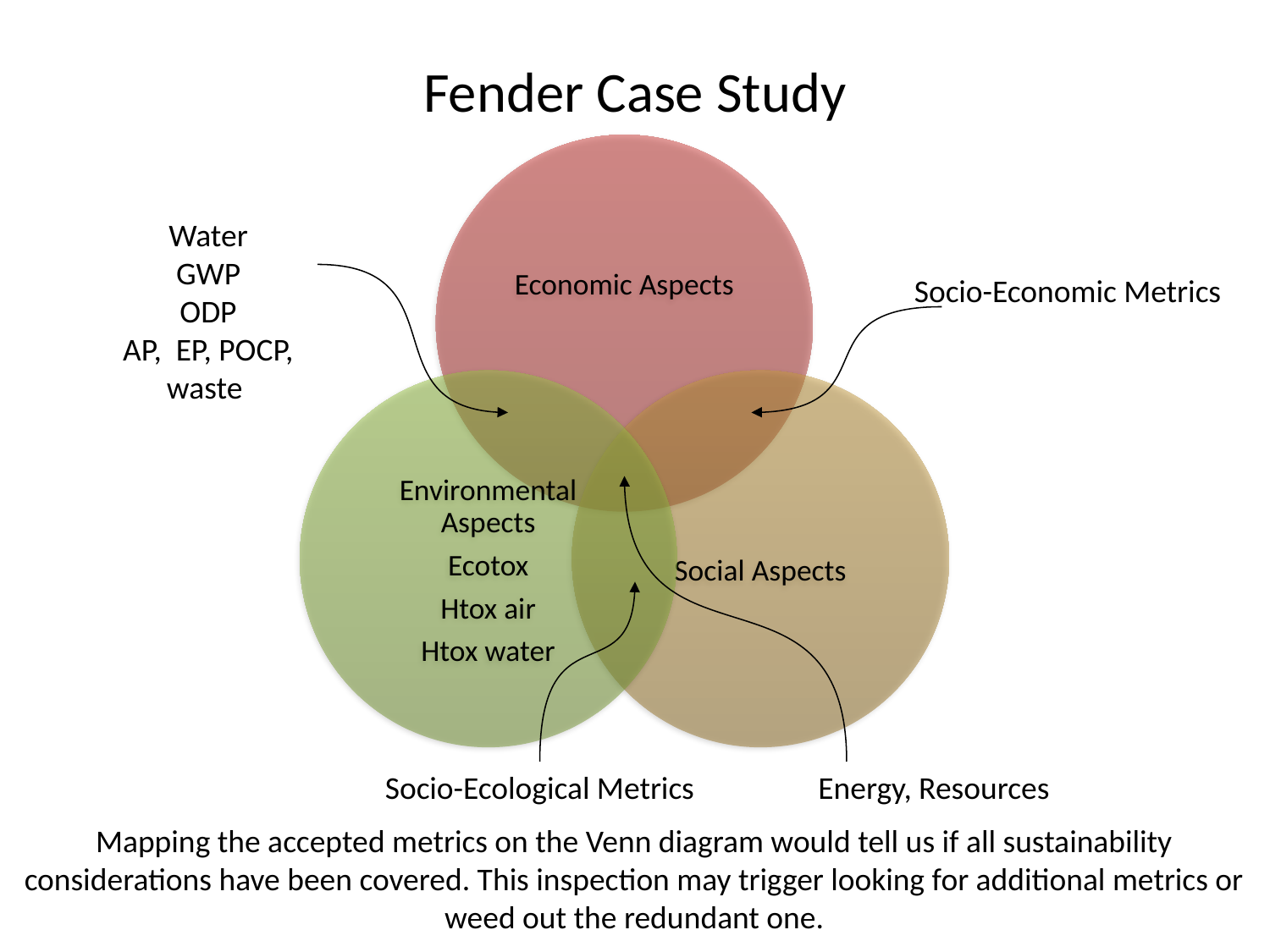

# Fender Case Study
Economic Aspects
Social Aspects
Environmental Aspects
Ecotox
Htox air
Htox water
Water
GWP
ODP
AP,  EP, POCP,
waste
Socio-Economic Metrics
Socio-Ecological Metrics
Energy, Resources
Mapping the accepted metrics on the Venn diagram would tell us if all sustainability considerations have been covered. This inspection may trigger looking for additional metrics or weed out the redundant one.